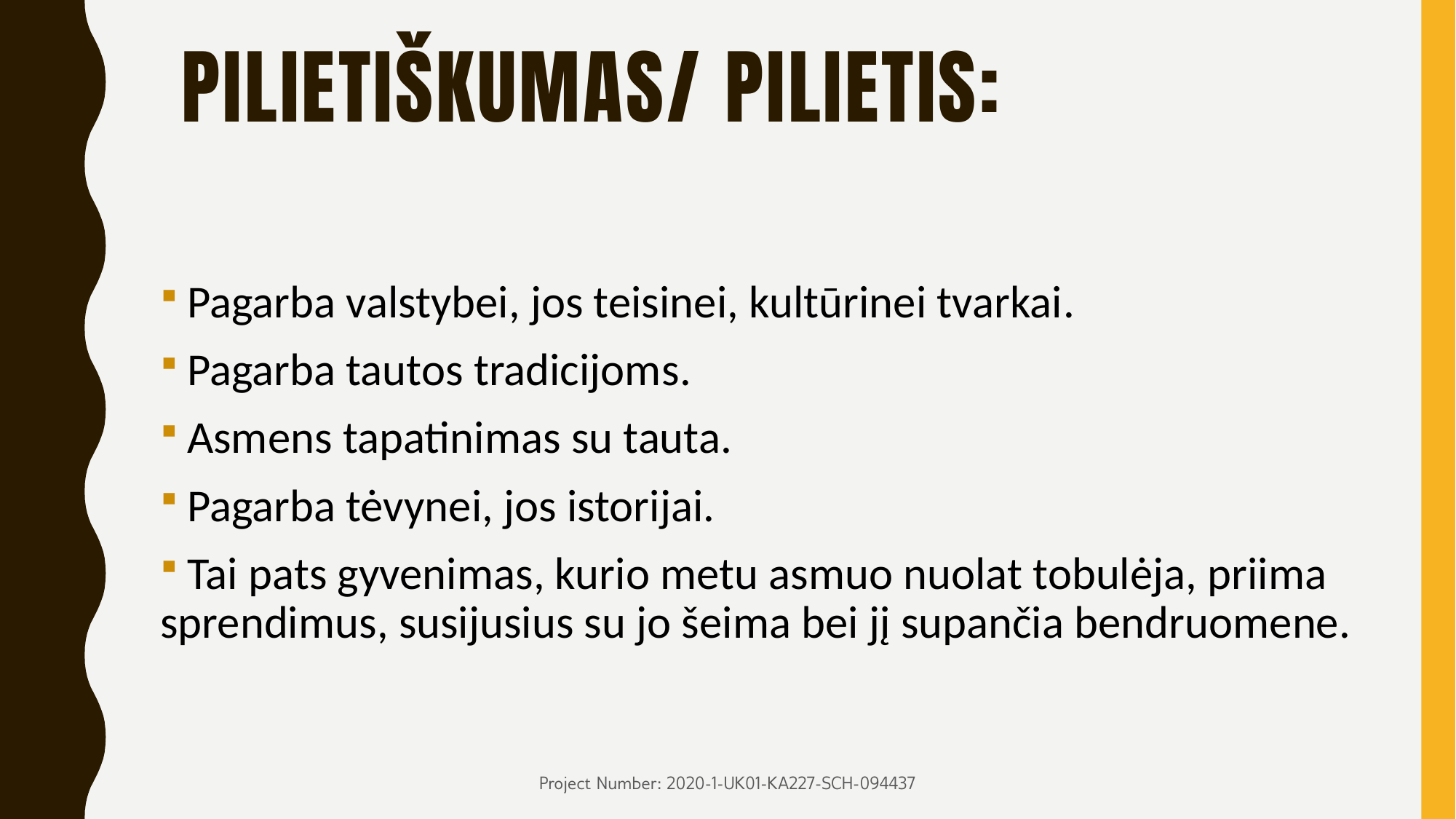

# Pilietiškumas/ pilietis:
 Pagarba valstybei, jos teisinei, kultūrinei tvarkai.
 Pagarba tautos tradicijoms.
 Asmens tapatinimas su tauta.
 Pagarba tėvynei, jos istorijai.
 Tai pats gyvenimas, kurio metu asmuo nuolat tobulėja, priima sprendimus, susijusius su jo šeima bei jį supančia bendruomene.

Project Number: 2020-1-UK01-KA227-SCH-094437